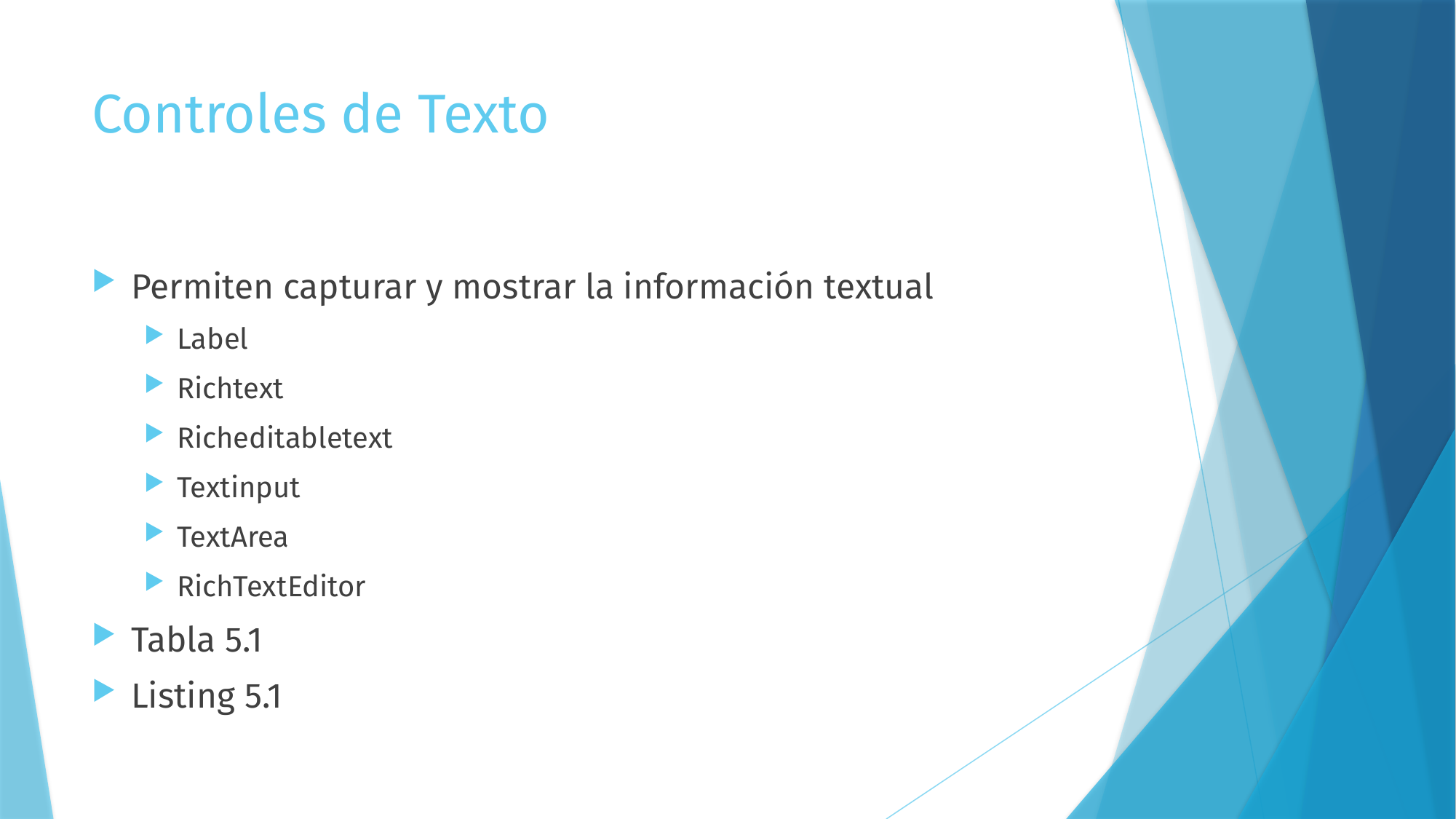

# Controles de Texto
Permiten capturar y mostrar la información textual
Label
Richtext
Richeditabletext
Textinput
TextArea
RichTextEditor
Tabla 5.1
Listing 5.1